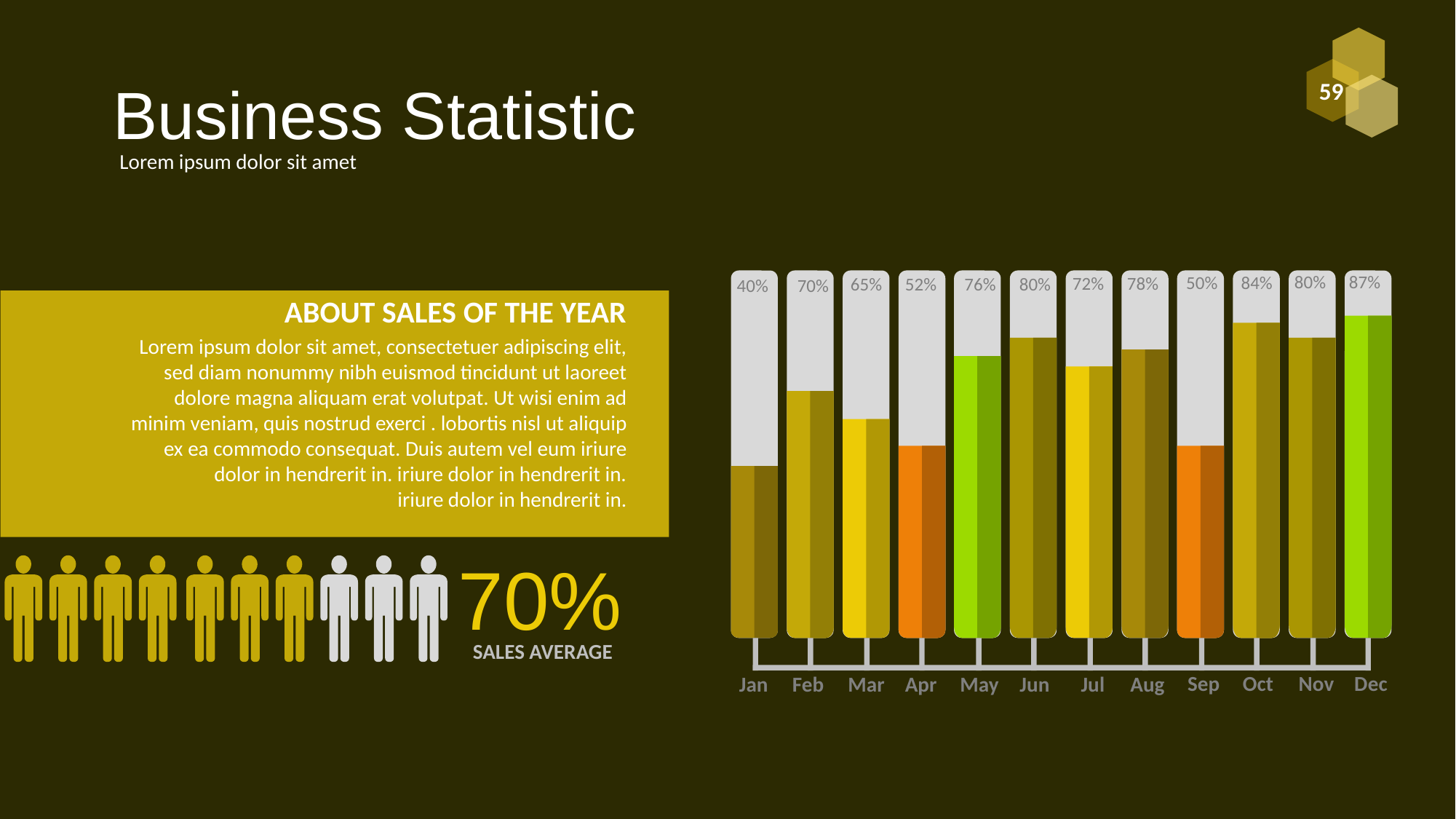

# Business Statistic
Lorem ipsum dolor sit amet
80%
87%
50%
84%
72%
78%
65%
52%
76%
80%
40%
70%

ABOUT SALES OF THE YEAR

Lorem ipsum dolor sit amet, consectetuer adipiscing elit, sed diam nonummy nibh euismod tincidunt ut laoreet dolore magna aliquam erat volutpat. Ut wisi enim ad minim veniam, quis nostrud exerci . lobortis nisl ut aliquip ex ea commodo consequat. Duis autem vel eum iriure dolor in hendrerit in. iriure dolor in hendrerit in.
iriure dolor in hendrerit in.

70%

SALES AVERAGE

Sep
Oct
Nov
Dec
Jan

Feb
Mar
Apr
May
Jun
Jul
Aug